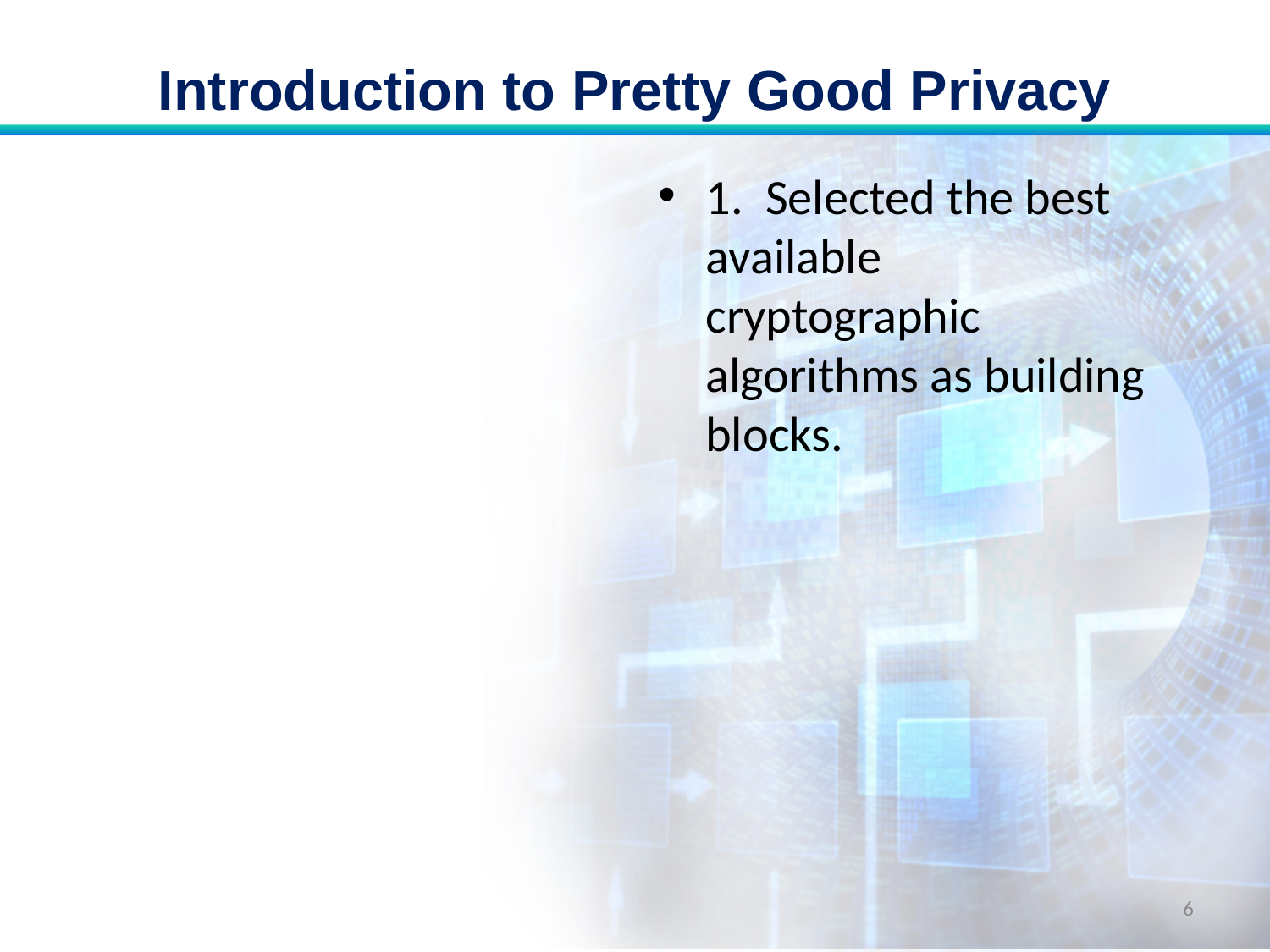

# Introduction to Pretty Good Privacy
1.  Selected the best available cryptographic algorithms as building blocks.
6